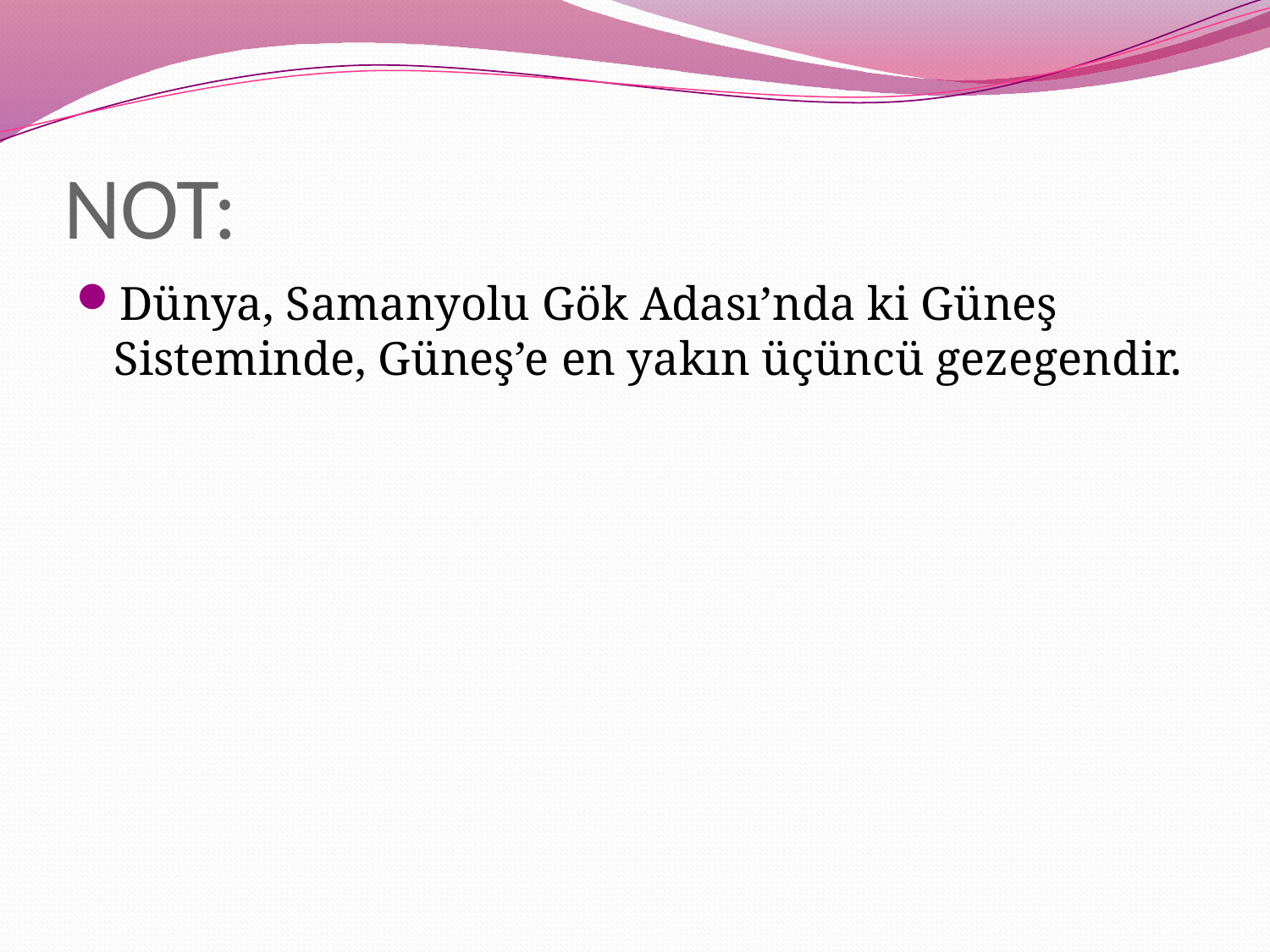

# NOT:
Dünya, Samanyolu Gök Adası’nda ki Güneş Sisteminde, Güneş’e en yakın üçüncü gezegendir.